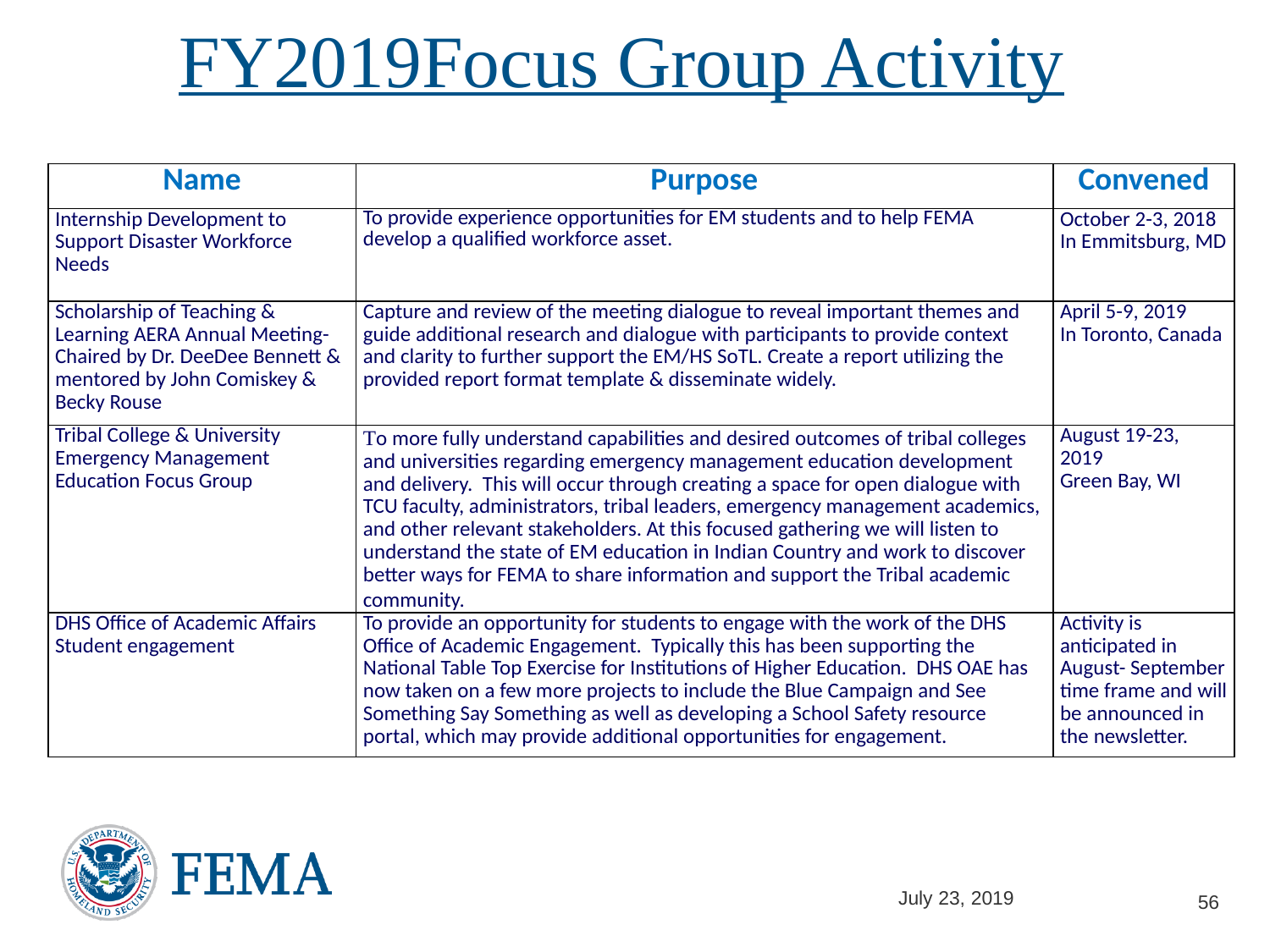

# FY2019Focus Group Activity
| Name | Purpose | Convened |
| --- | --- | --- |
| Internship Development to Support Disaster Workforce Needs | To provide experience opportunities for EM students and to help FEMA develop a qualified workforce asset. | October 2-3, 2018 In Emmitsburg, MD |
| Scholarship of Teaching & Learning AERA Annual Meeting- Chaired by Dr. DeeDee Bennett & mentored by John Comiskey & Becky Rouse | Capture and review of the meeting dialogue to reveal important themes and guide additional research and dialogue with participants to provide context and clarity to further support the EM/HS SoTL. Create a report utilizing the provided report format template & disseminate widely. | April 5-9, 2019 In Toronto, Canada |
| Tribal College & University Emergency Management Education Focus Group | To more fully understand capabilities and desired outcomes of tribal colleges and universities regarding emergency management education development and delivery. This will occur through creating a space for open dialogue with TCU faculty, administrators, tribal leaders, emergency management academics, and other relevant stakeholders. At this focused gathering we will listen to understand the state of EM education in Indian Country and work to discover better ways for FEMA to share information and support the Tribal academic community. communities. | August 19-23, 2019 Green Bay, WI |
| DHS Office of Academic Affairs Student engagement | To provide an opportunity for students to engage with the work of the DHS Office of Academic Engagement. Typically this has been supporting the National Table Top Exercise for Institutions of Higher Education. DHS OAE has now taken on a few more projects to include the Blue Campaign and See Something Say Something as well as developing a School Safety resource portal, which may provide additional opportunities for engagement. | Activity is anticipated in August- September time frame and will be announced in the newsletter. |

56